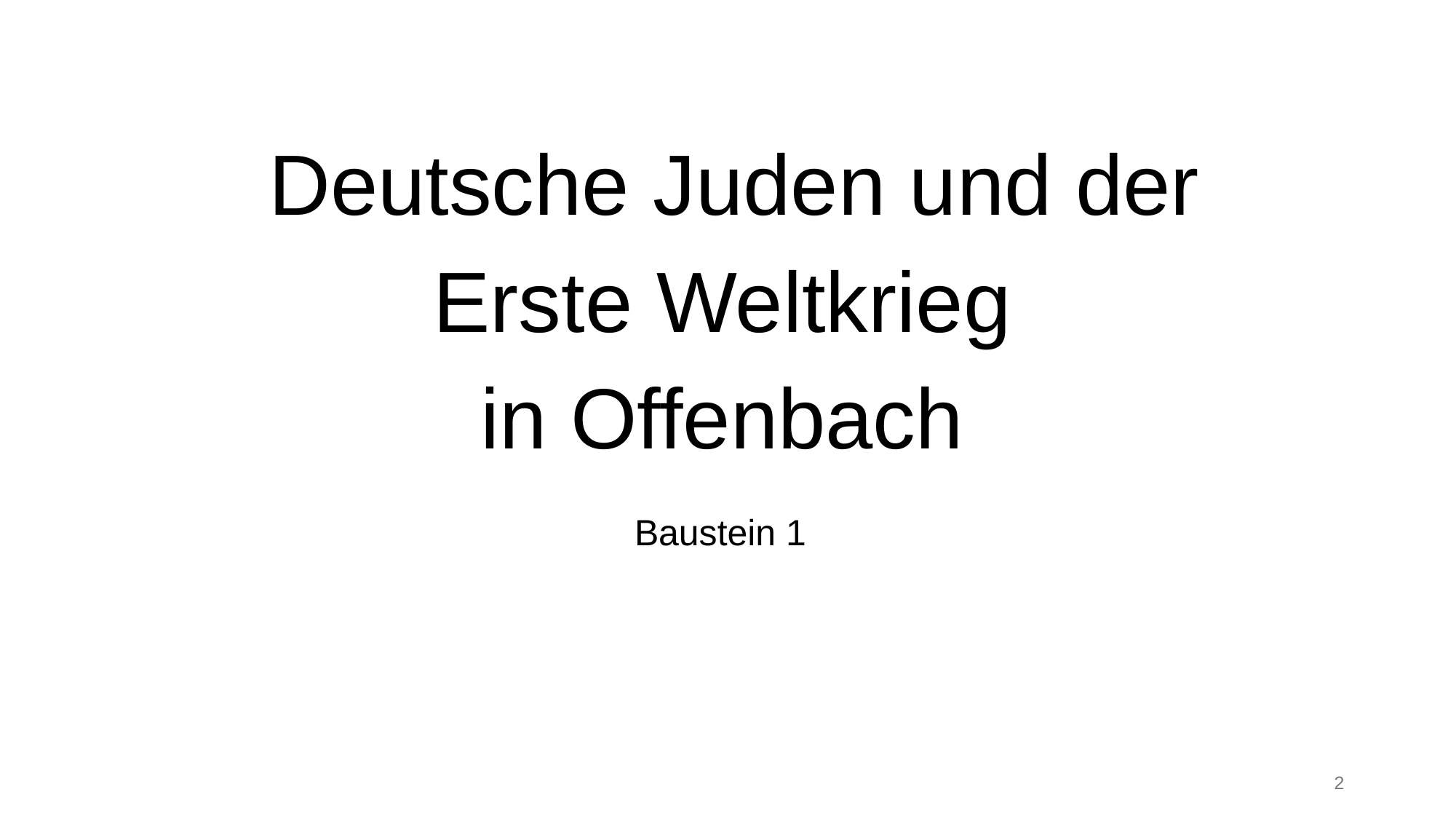

# Deutsche Juden und der Erste Weltkrieg in Offenbach
Baustein 1
2